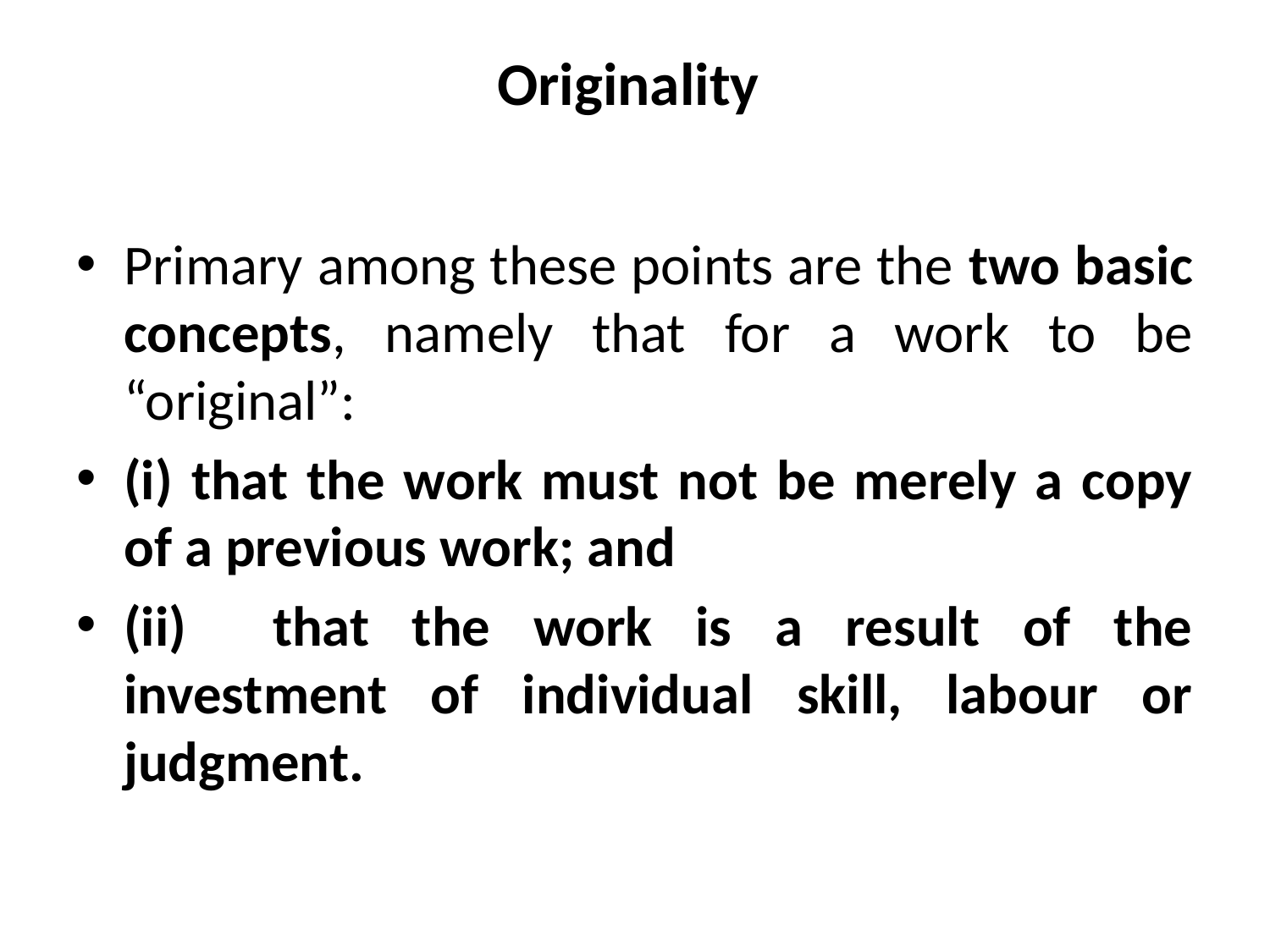

# Originality
Primary among these points are the two basic concepts, namely that for a work to be “original”:
(i) that the work must not be merely a copy of a previous work; and
(ii)  that the work is a result of the investment of individual skill, labour or judgment.